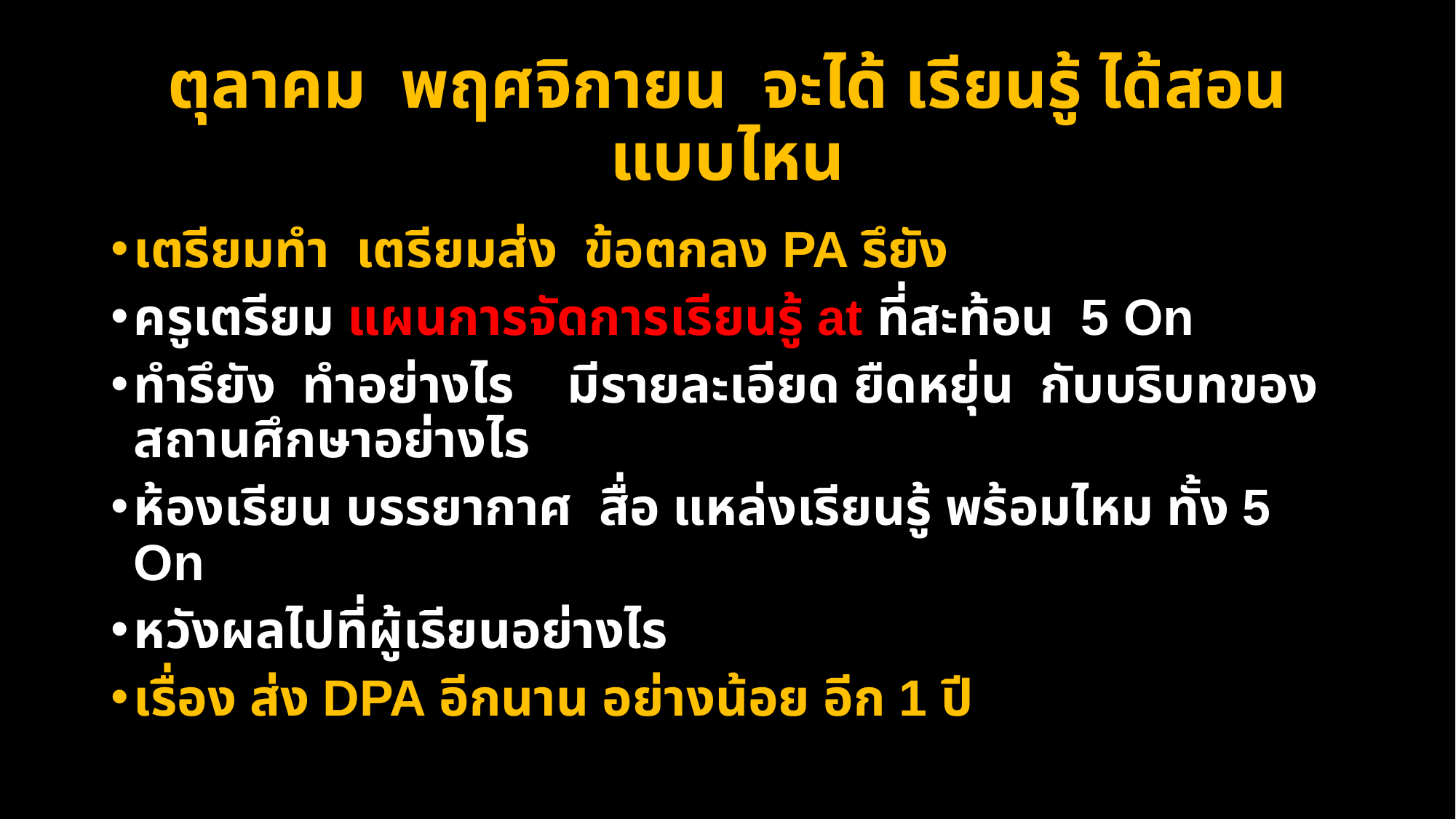

# ตุลาคม  พฤศจิกายน  จะได้ เรียนรู้ ได้สอน แบบไหน
เตรียมทำ  เตรียมส่ง  ข้อตกลง PA รึยัง
ครูเตรียม แผนการจัดการเรียนรู้ at ที่สะท้อน  5 On
ทำรึยัง  ทำอย่างไร    มีรายละเอียด ยืดหยุ่น  กับบริบทของสถานศึกษาอย่างไร
ห้องเรียน บรรยากาศ  สื่อ แหล่งเรียนรู้ พร้อมไหม ทั้ง 5 On
หวังผลไปที่ผู้เรียนอย่างไร
เรื่อง ส่ง DPA อีกนาน อย่างน้อย อีก 1 ปี